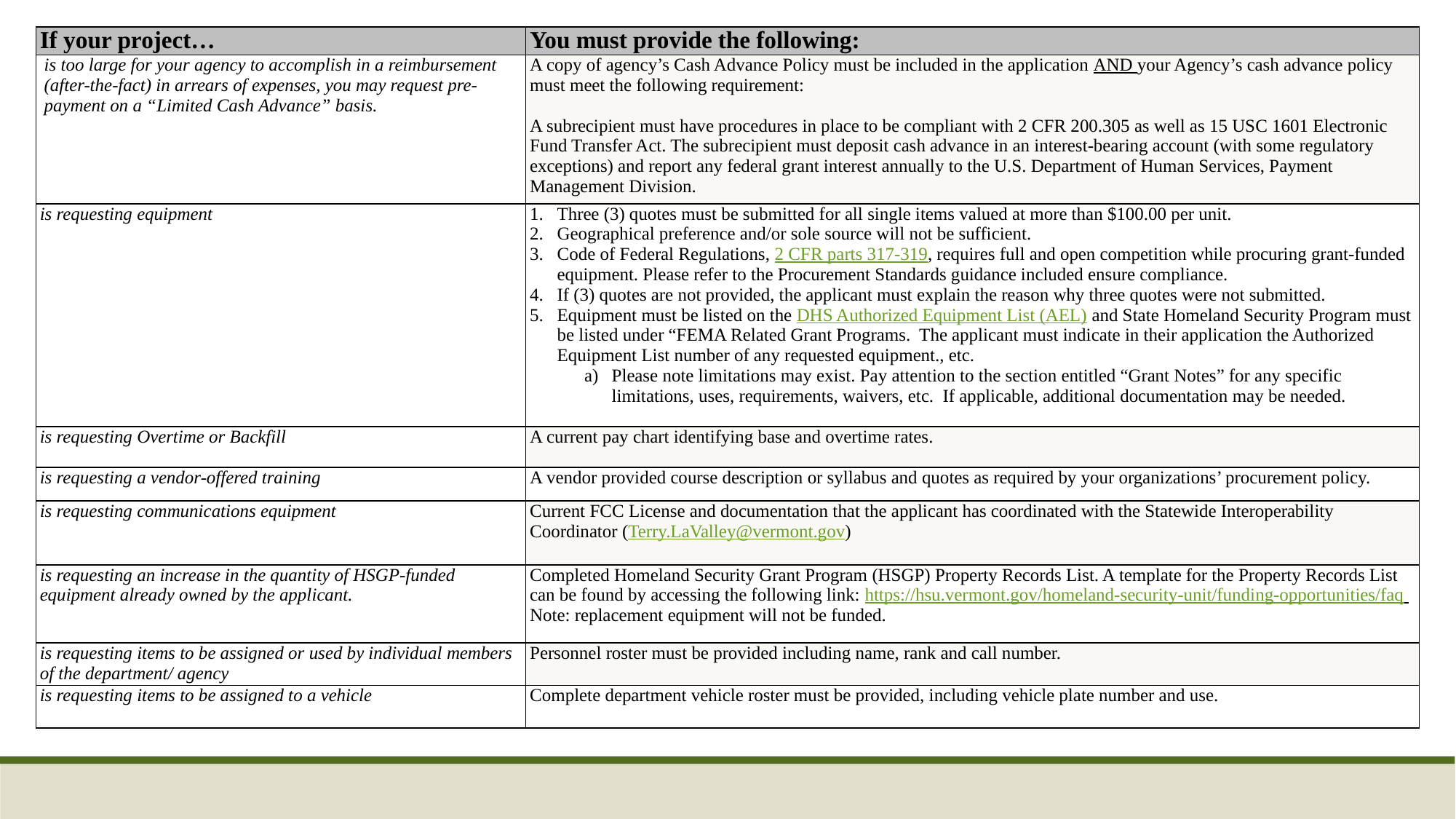

| If your project… | You must provide the following: |
| --- | --- |
| is too large for your agency to accomplish in a reimbursement (after-the-fact) in arrears of expenses, you may request pre-payment on a “Limited Cash Advance” basis. | A copy of agency’s Cash Advance Policy must be included in the application AND your Agency’s cash advance policy must meet the following requirement:   A subrecipient must have procedures in place to be compliant with 2 CFR 200.305 as well as 15 USC 1601 Electronic Fund Transfer Act. The subrecipient must deposit cash advance in an interest-bearing account (with some regulatory exceptions) and report any federal grant interest annually to the U.S. Department of Human Services, Payment Management Division. |
| is requesting equipment | Three (3) quotes must be submitted for all single items valued at more than $100.00 per unit. Geographical preference and/or sole source will not be sufficient. Code of Federal Regulations, 2 CFR parts 317-319, requires full and open competition while procuring grant-funded equipment. Please refer to the Procurement Standards guidance included ensure compliance. If (3) quotes are not provided, the applicant must explain the reason why three quotes were not submitted. Equipment must be listed on the DHS Authorized Equipment List (AEL) and State Homeland Security Program must be listed under “FEMA Related Grant Programs. The applicant must indicate in their application the Authorized Equipment List number of any requested equipment., etc. Please note limitations may exist. Pay attention to the section entitled “Grant Notes” for any specific limitations, uses, requirements, waivers, etc. If applicable, additional documentation may be needed. |
| is requesting Overtime or Backfill | A current pay chart identifying base and overtime rates. |
| is requesting a vendor-offered training | A vendor provided course description or syllabus and quotes as required by your organizations’ procurement policy. |
| is requesting communications equipment | Current FCC License and documentation that the applicant has coordinated with the Statewide Interoperability Coordinator (Terry.LaValley@vermont.gov) |
| is requesting an increase in the quantity of HSGP-funded equipment already owned by the applicant. | Completed Homeland Security Grant Program (HSGP) Property Records List. A template for the Property Records List can be found by accessing the following link: https://hsu.vermont.gov/homeland-security-unit/funding-opportunities/faq Note: replacement equipment will not be funded. |
| is requesting items to be assigned or used by individual members of the department/ agency | Personnel roster must be provided including name, rank and call number. |
| is requesting items to be assigned to a vehicle | Complete department vehicle roster must be provided, including vehicle plate number and use. |